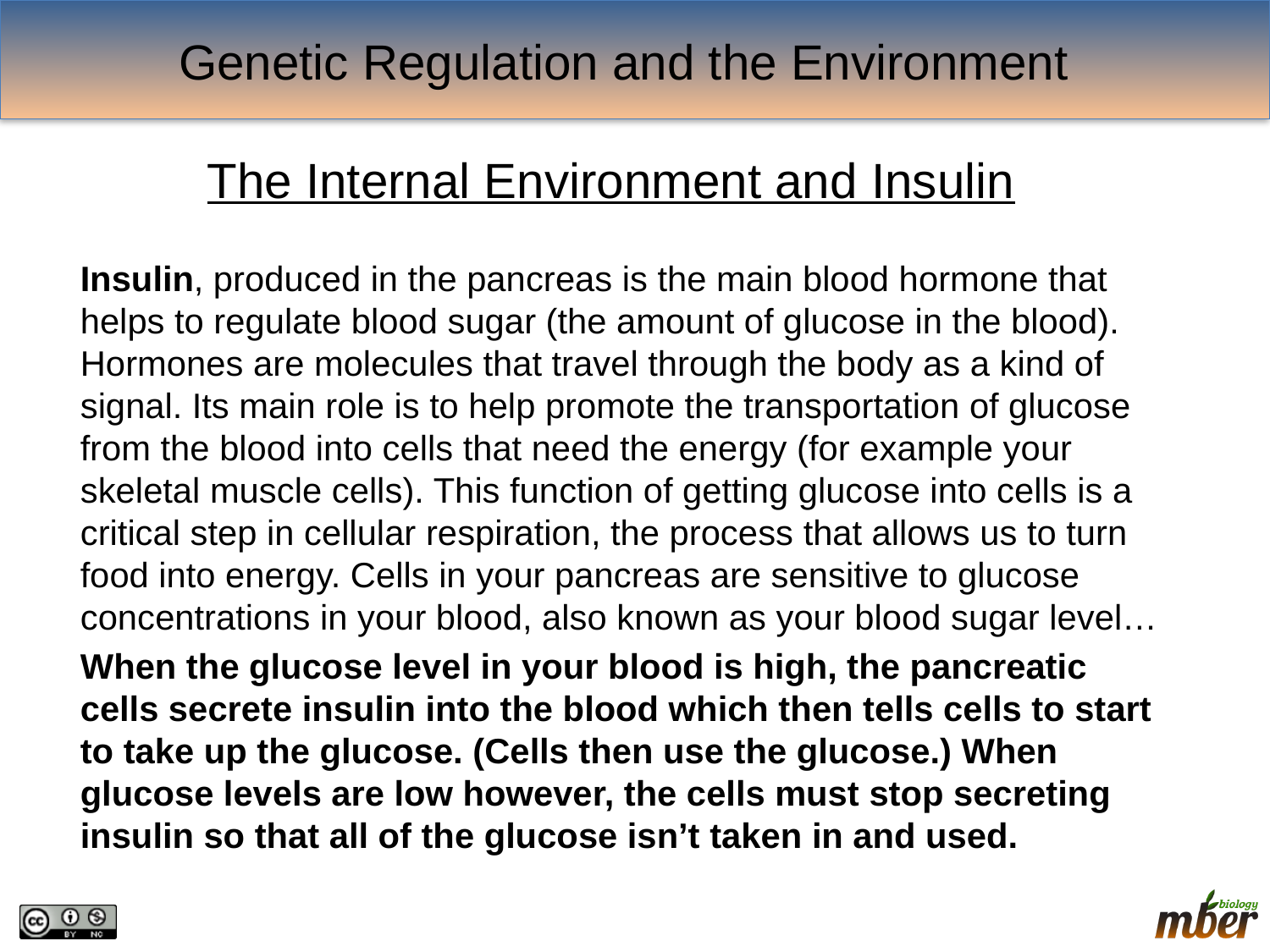

Genetic Regulation and the Environment
The Internal Environment and Insulin
Insulin, produced in the pancreas is the main blood hormone that helps to regulate blood sugar (the amount of glucose in the blood). Hormones are molecules that travel through the body as a kind of signal. Its main role is to help promote the transportation of glucose from the blood into cells that need the energy (for example your skeletal muscle cells). This function of getting glucose into cells is a critical step in cellular respiration, the process that allows us to turn food into energy. Cells in your pancreas are sensitive to glucose concentrations in your blood, also known as your blood sugar level…
When the glucose level in your blood is high, the pancreatic cells secrete insulin into the blood which then tells cells to start to take up the glucose. (Cells then use the glucose.) When glucose levels are low however, the cells must stop secreting insulin so that all of the glucose isn’t taken in and used.